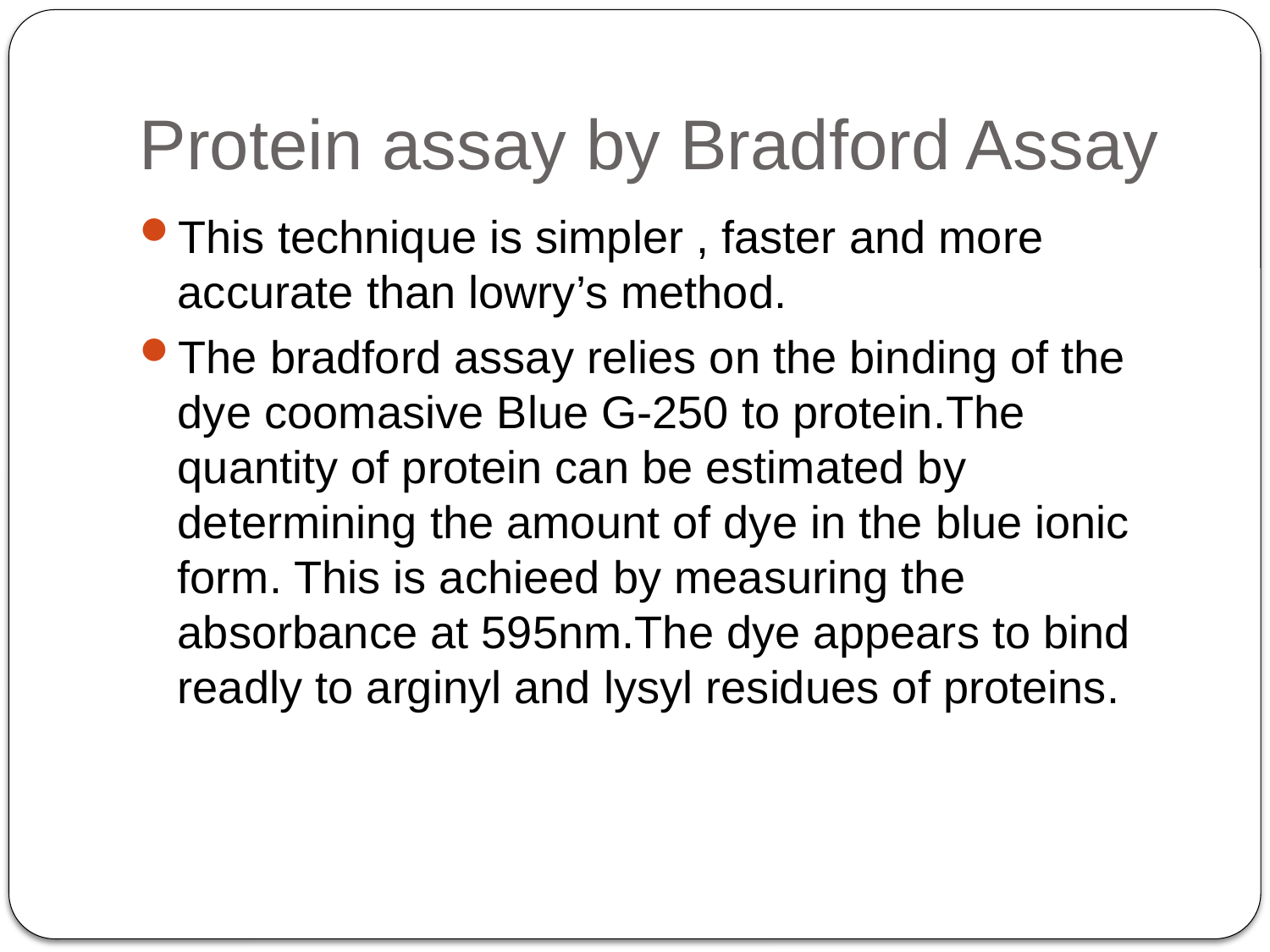

# Protein assay by Bradford Assay
This technique is simpler , faster and more accurate than lowry’s method.
The bradford assay relies on the binding of the dye coomasive Blue G-250 to protein.The quantity of protein can be estimated by determining the amount of dye in the blue ionic form. This is achieed by measuring the absorbance at 595nm.The dye appears to bind readly to arginyl and lysyl residues of proteins.